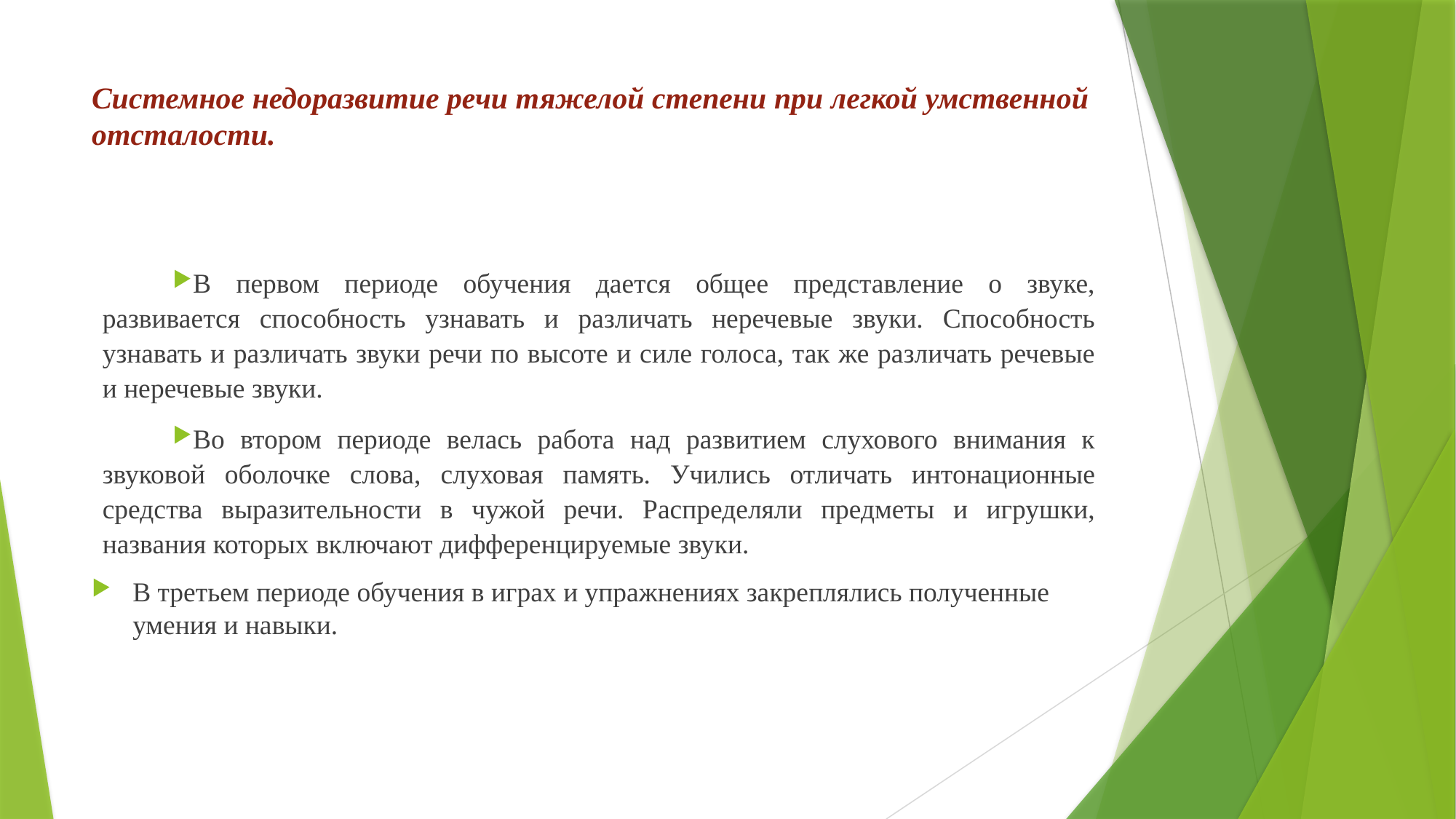

# Системное недоразвитие речи тяжелой степени при легкой умственной отсталости.
В первом периоде обучения дается общее представление о звуке, развивается способность узнавать и различать неречевые звуки. Способность узнавать и различать звуки речи по высоте и силе голоса, так же различать речевые и неречевые звуки.
Во втором периоде велась работа над развитием слухового внимания к звуковой оболочке слова, слуховая память. Учились отличать интонационные средства выразительности в чужой речи. Распределяли предметы и игрушки, названия которых включают дифференцируемые звуки.
В третьем периоде обучения в играх и упражнениях закреплялись полученные умения и навыки.